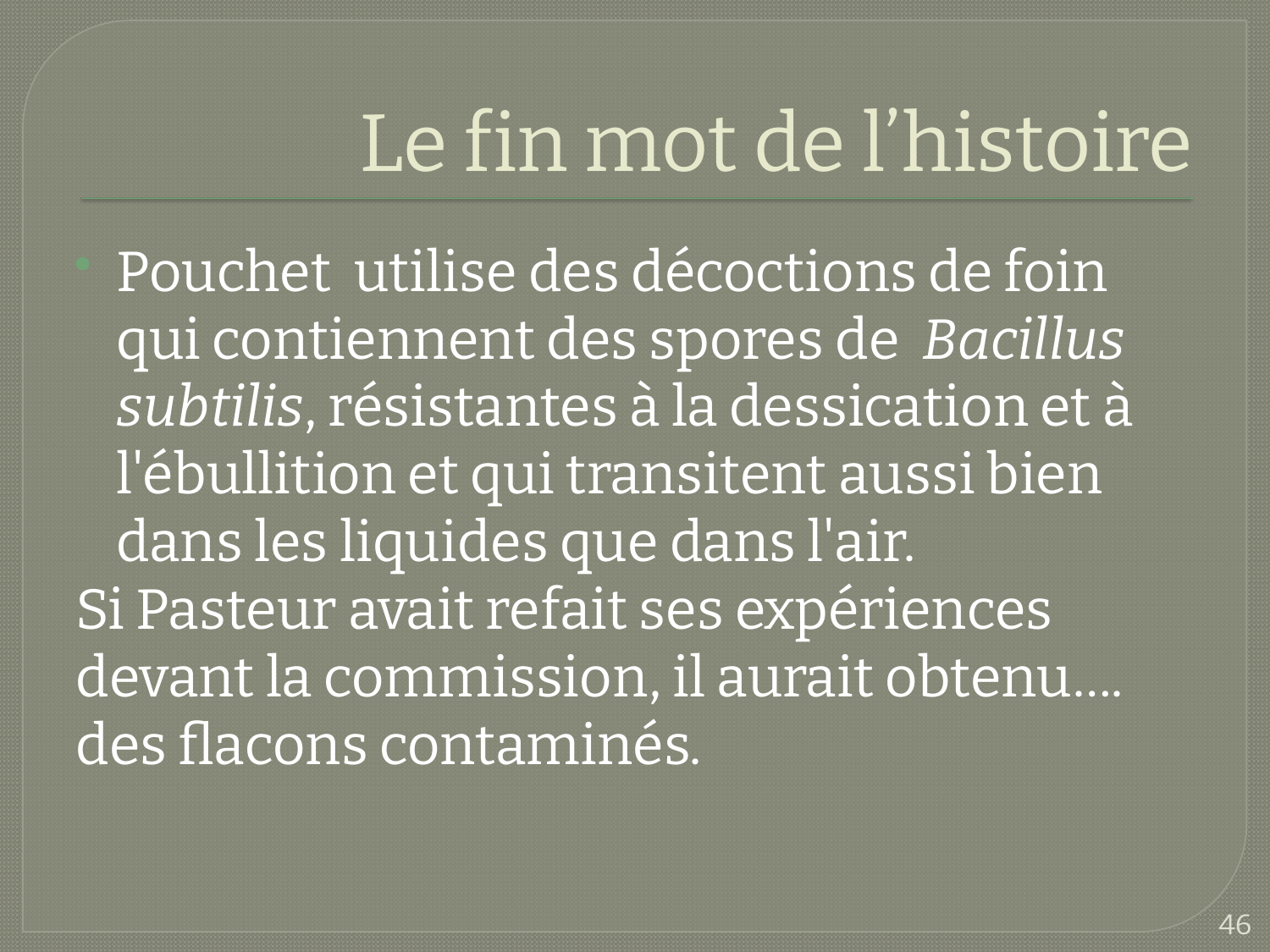

# Le fin mot de l’histoire
Pouchet  utilise des décoctions de foin qui contiennent des spores de  Bacillus subtilis, résistantes à la dessication et à l'ébullition et qui transitent aussi bien dans les liquides que dans l'air.
Si Pasteur avait refait ses expériences devant la commission, il aurait obtenu…. des flacons contaminés.

46